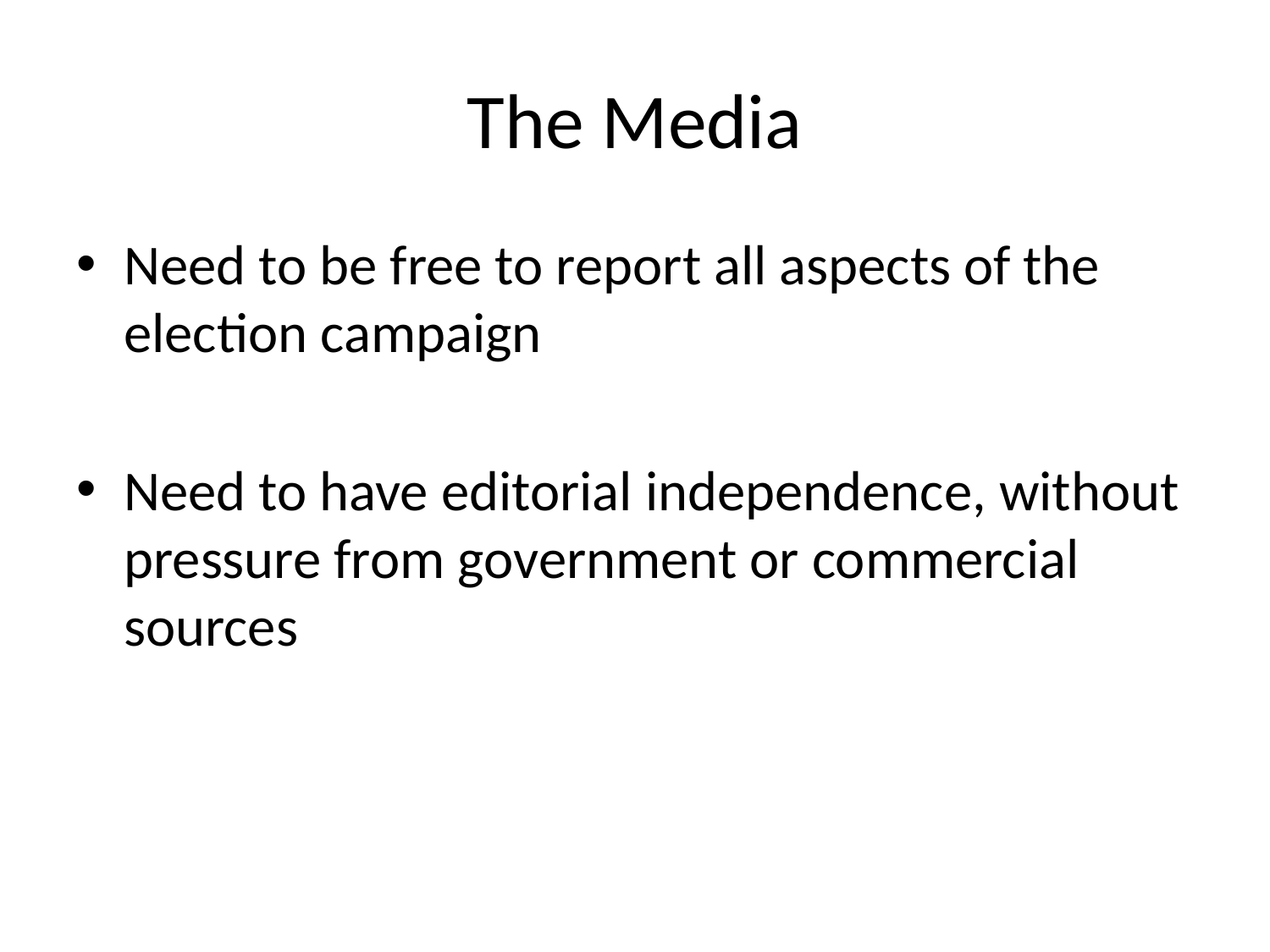

# The Media
Need to be free to report all aspects of the election campaign

Need to have editorial independence, without pressure from government or commercial sources